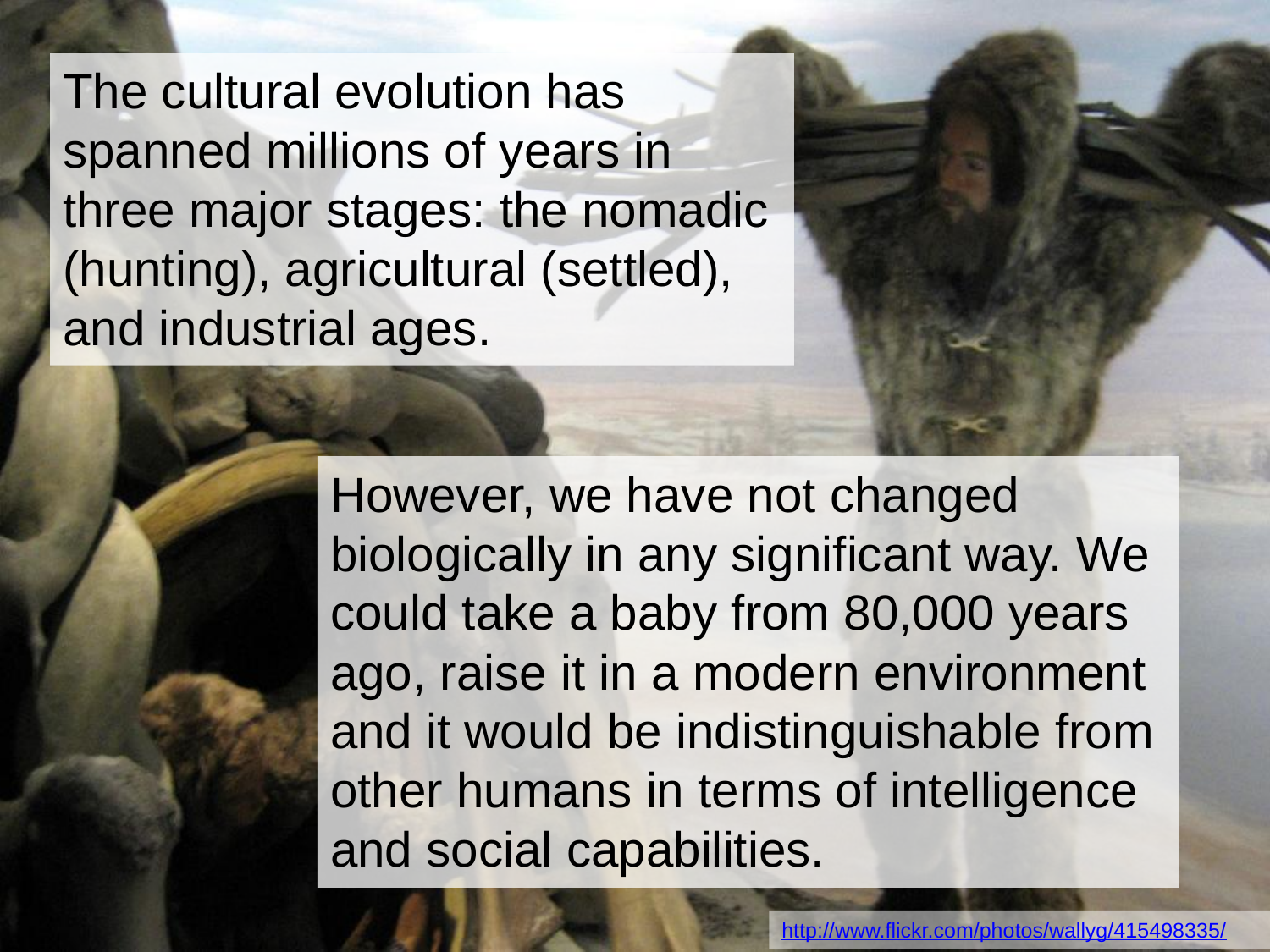

The cultural evolution has spanned millions of years in three major stages: the nomadic (hunting), agricultural (settled), and industrial ages.
However, we have not changed biologically in any significant way. We could take a baby from 80,000 years ago, raise it in a modern environment and it would be indistinguishable from other humans in terms of intelligence and social capabilities.
http://www.flickr.com/photos/wallyg/415498335/